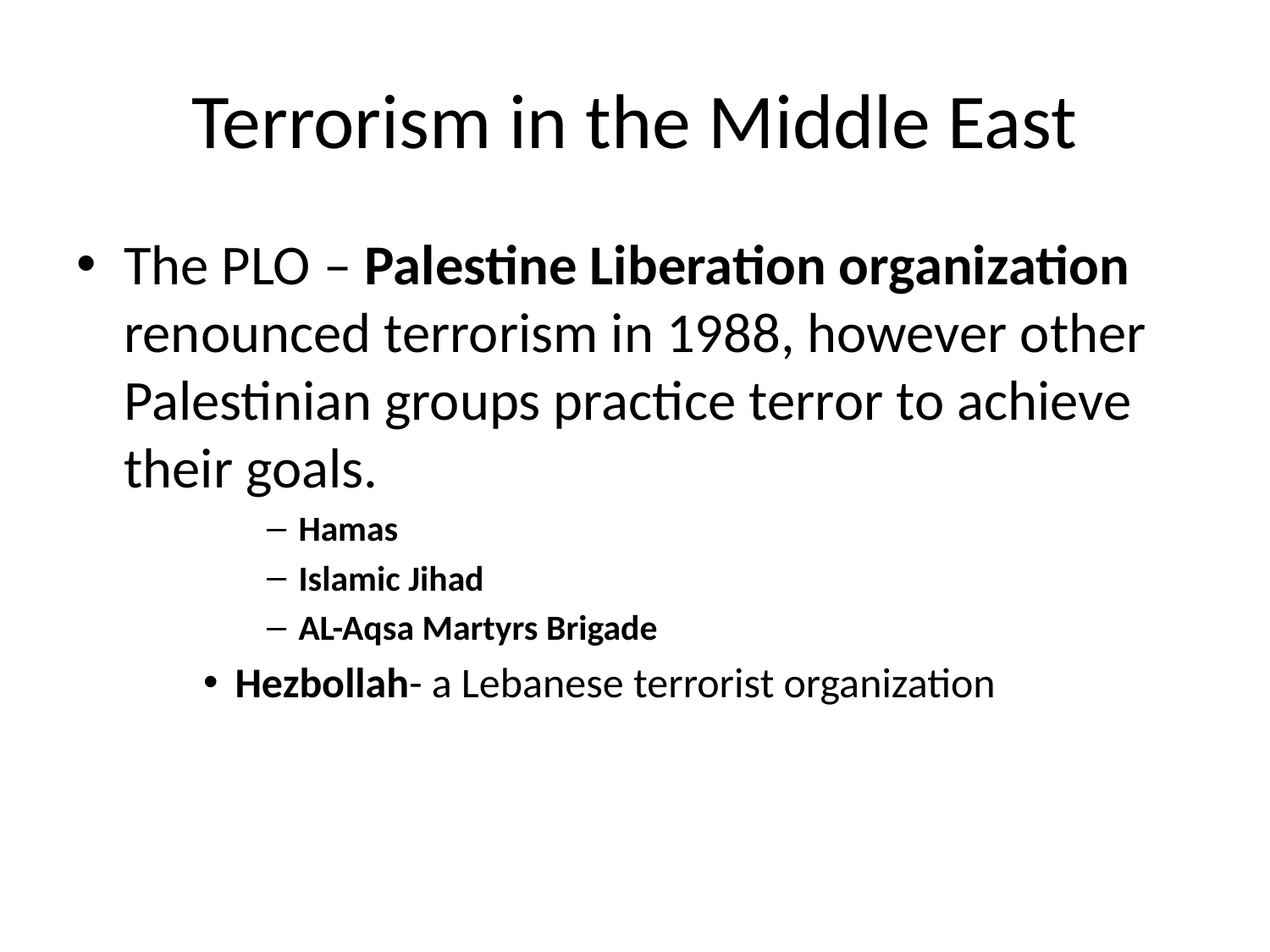

# Terrorism in the Middle East
The PLO – Palestine Liberation organization renounced terrorism in 1988, however other Palestinian groups practice terror to achieve their goals.
Hamas
Islamic Jihad
AL-Aqsa Martyrs Brigade
Hezbollah- a Lebanese terrorist organization